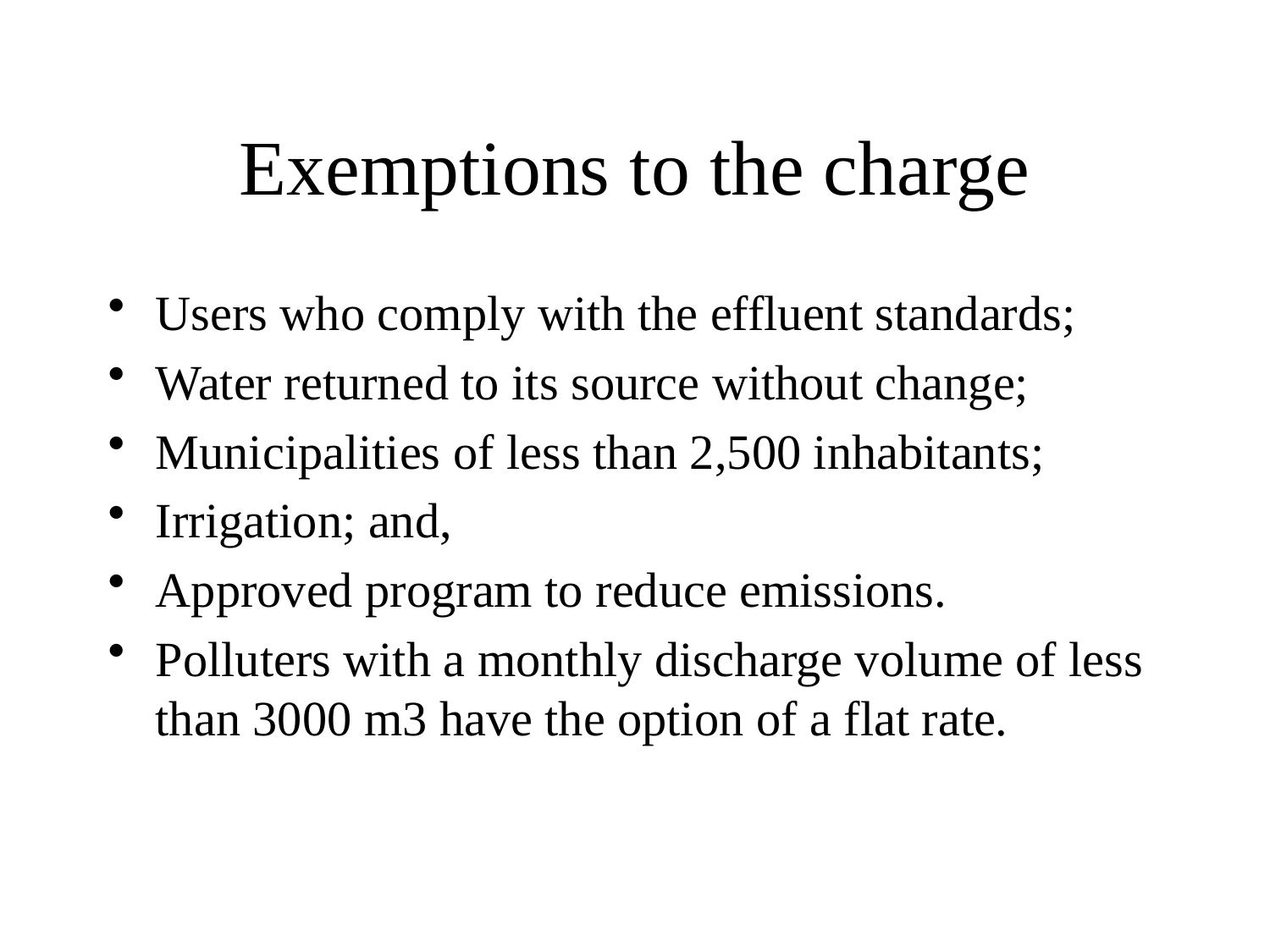

# Exemptions to the charge
Users who comply with the effluent standards;
Water returned to its source without change;
Municipalities of less than 2,500 inhabitants;
Irrigation; and,
Approved program to reduce emissions.
Polluters with a monthly discharge volume of less than 3000 m3 have the option of a flat rate.